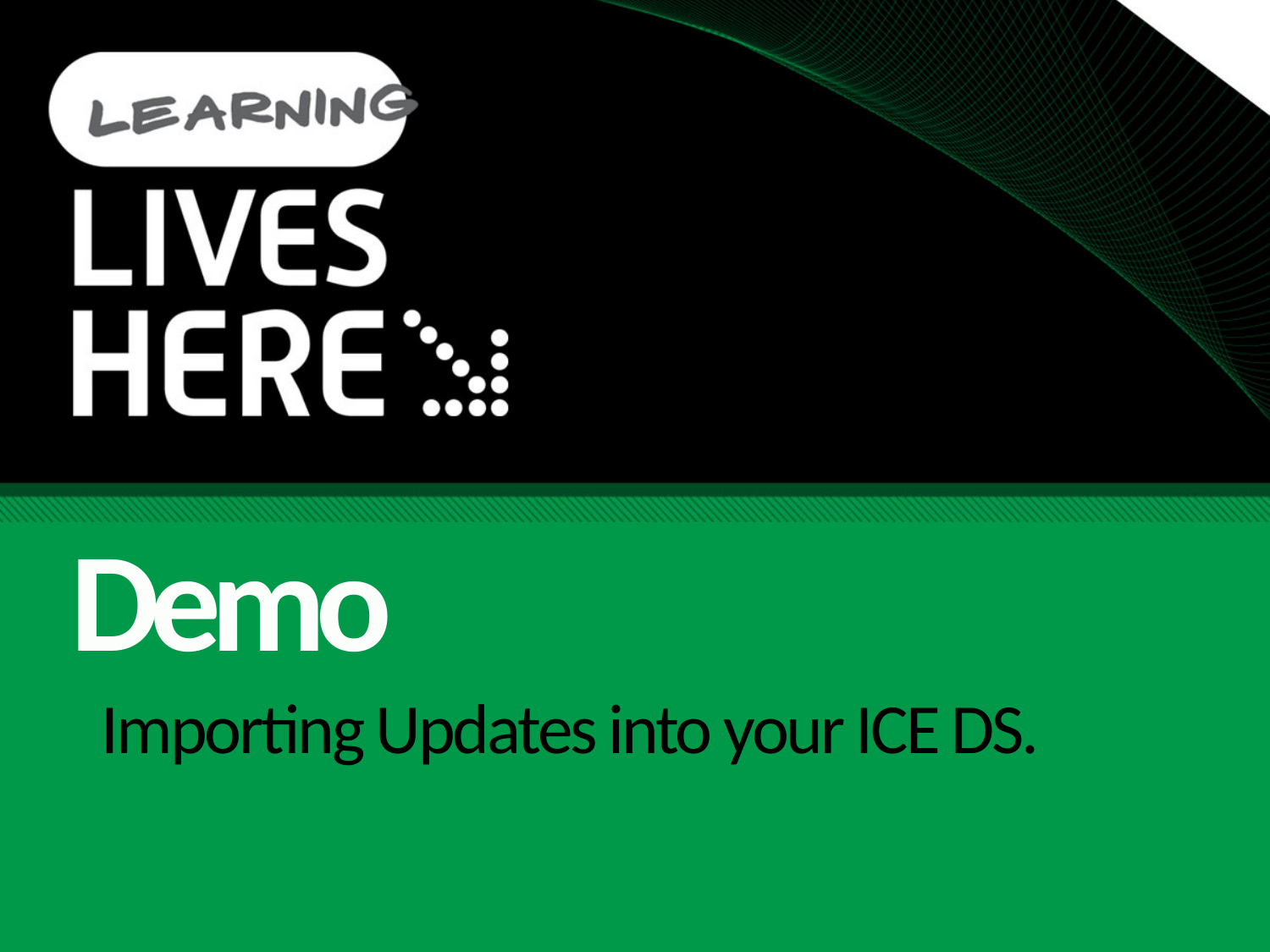

Demo
# Importing Updates into your ICE DS.